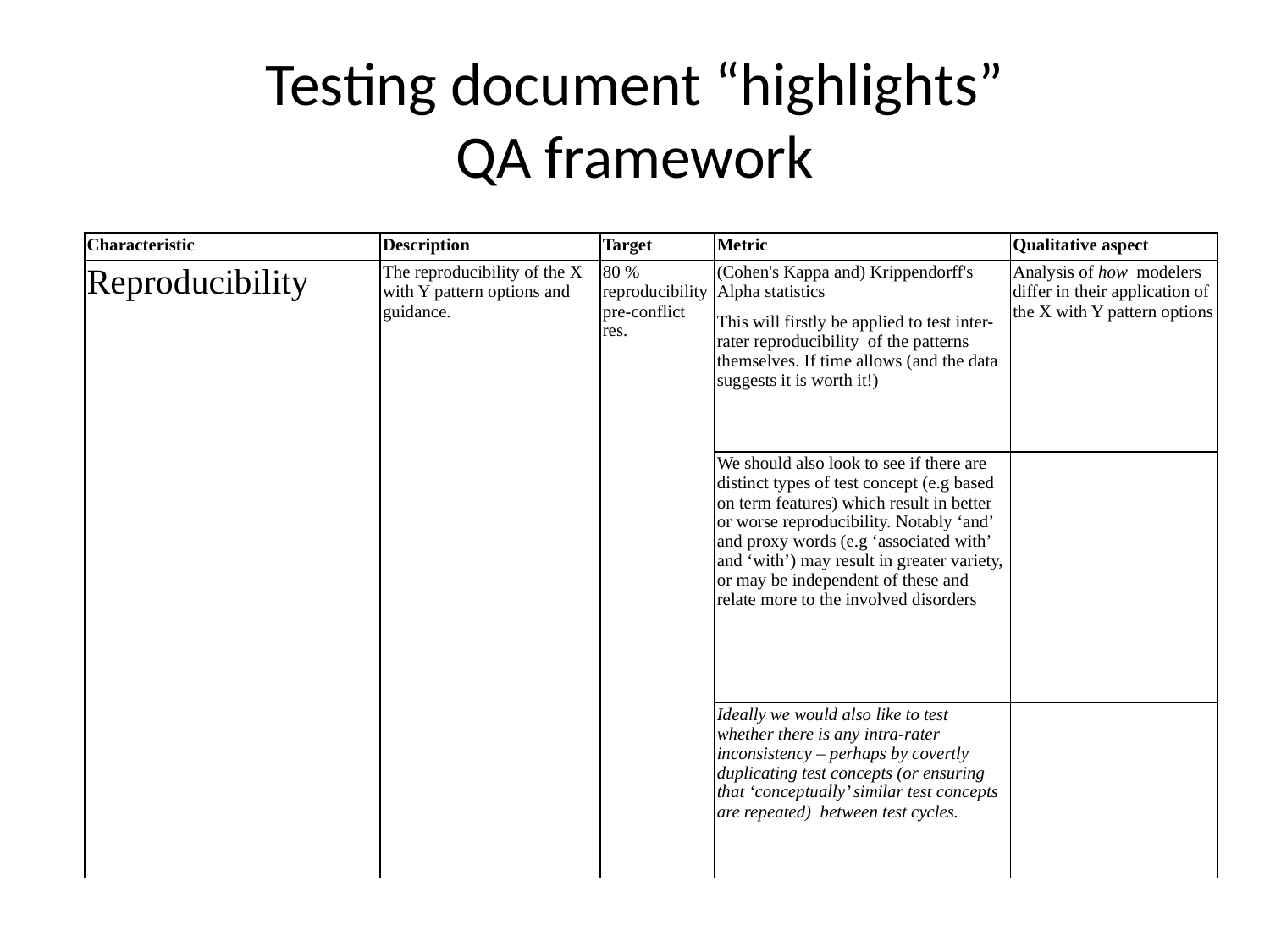

# Testing document “highlights” QA framework
| Characteristic | Description | Target | Metric | Qualitative aspect |
| --- | --- | --- | --- | --- |
| Reproducibility | The reproducibility of the X with Y pattern options and guidance. | 80 % reproducibility pre-conflict res. | (Cohen's Kappa and) Krippendorff's Alpha statistics This will firstly be applied to test inter-rater reproducibility of the patterns themselves. If time allows (and the data suggests it is worth it!) | Analysis of how modelers differ in their application of the X with Y pattern options |
|  |  |  | We should also look to see if there are distinct types of test concept (e.g based on term features) which result in better or worse reproducibility. Notably ‘and’ and proxy words (e.g ‘associated with’ and ‘with’) may result in greater variety, or may be independent of these and relate more to the involved disorders |  |
|  |  |  | Ideally we would also like to test whether there is any intra-rater inconsistency – perhaps by covertly duplicating test concepts (or ensuring that ‘conceptually’ similar test concepts are repeated) between test cycles. |  |